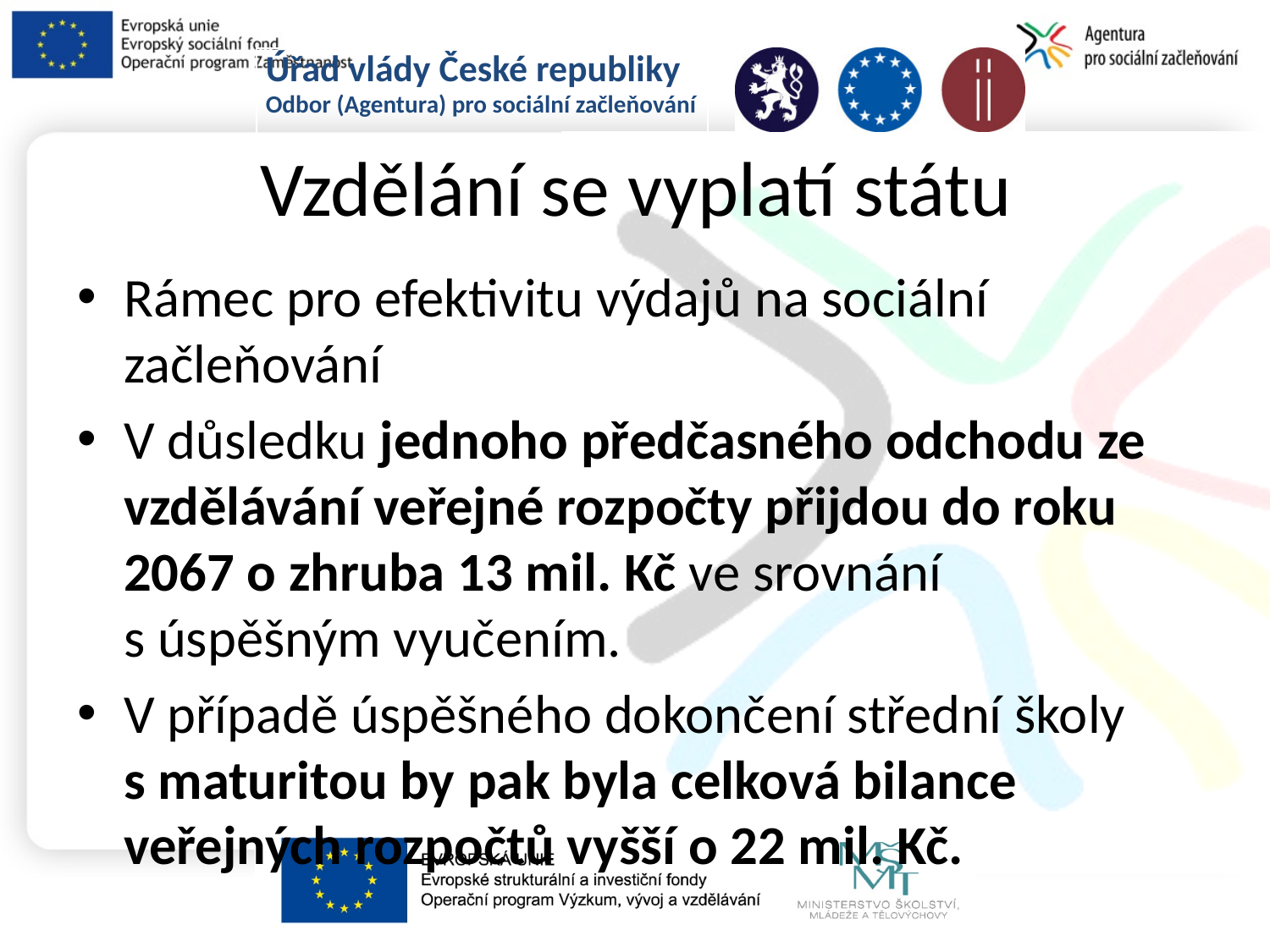

# Vzdělání se vyplatí státu
Rámec pro efektivitu výdajů na sociální začleňování
V důsledku jednoho předčasného odchodu ze vzdělávání veřejné rozpočty přijdou do roku 2067 o zhruba 13 mil. Kč ve srovnání s úspěšným vyučením.
V případě úspěšného dokončení střední školy s maturitou by pak byla celková bilance veřejných rozpočtů vyšší o 22 mil. Kč.